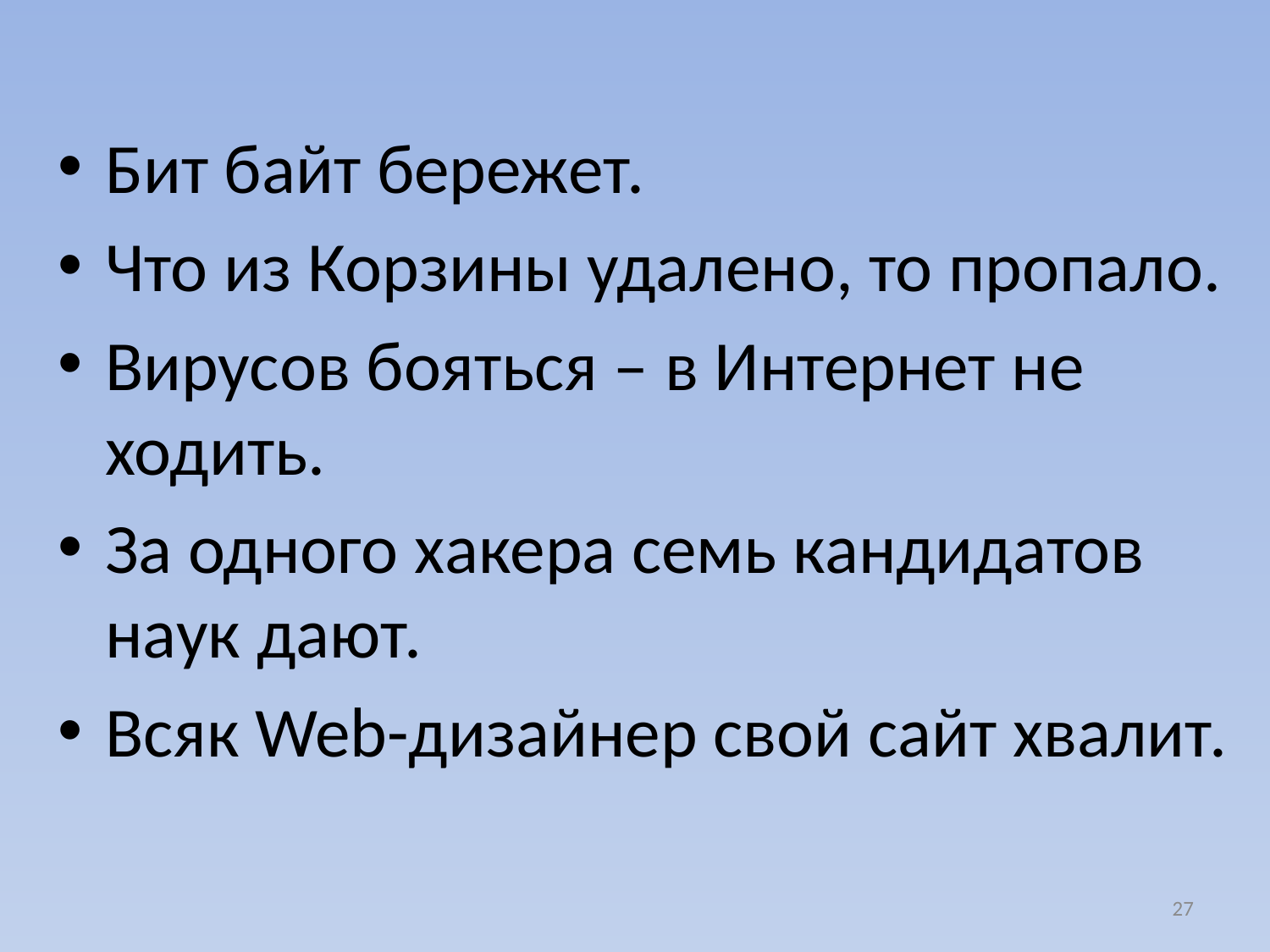

Бит байт бережет.
Что из Корзины удалено, то пропало.
Вирусов бояться – в Интернет не ходить.
За одного хакера семь кандидатов наук дают.
Всяк Web-дизайнер свой сайт хвалит.
27